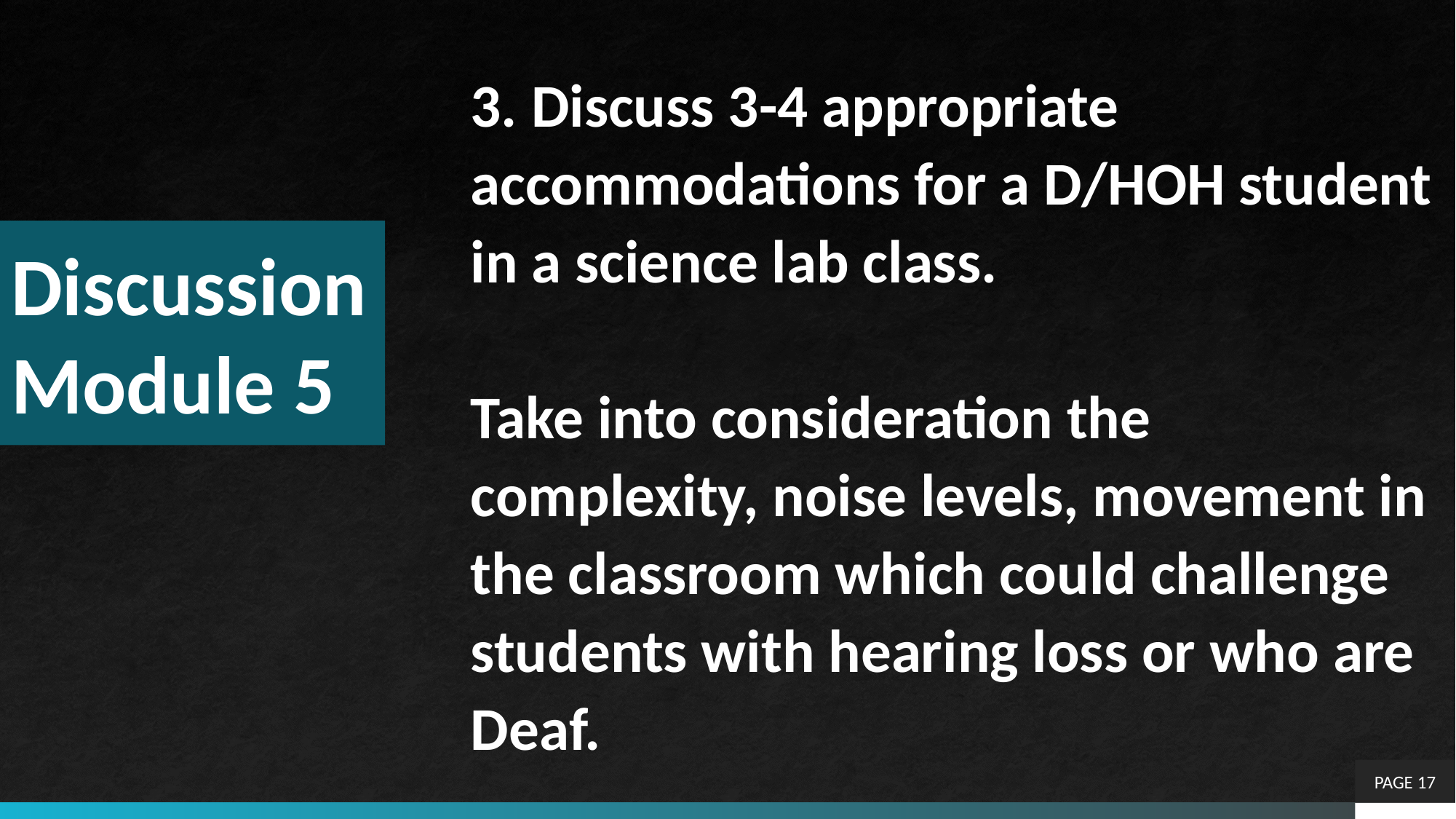

3. Discuss 3-4 appropriate accommodations for a D/HOH student in a science lab class.

Take into consideration the complexity, noise levels, movement in the classroom which could challenge students with hearing loss or who are Deaf.

# Discussion Module 5
PAGE 17